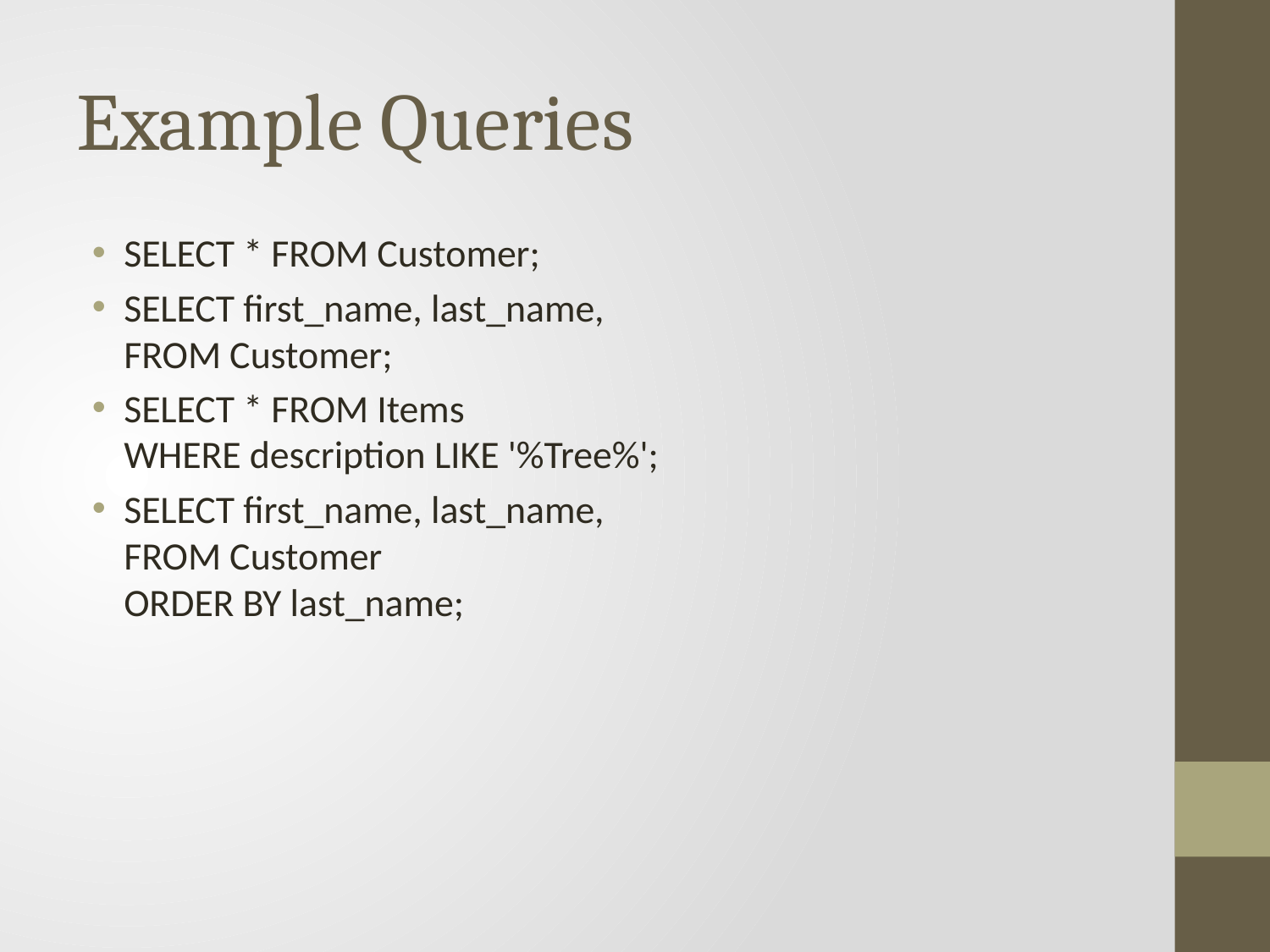

# Example Queries
SELECT * FROM Customer;
SELECT first_name, last_name,
FROM Customer;
SELECT * FROM Items
WHERE description LIKE '%Tree%';
SELECT first_name, last_name,
FROM Customer
ORDER BY last_name;